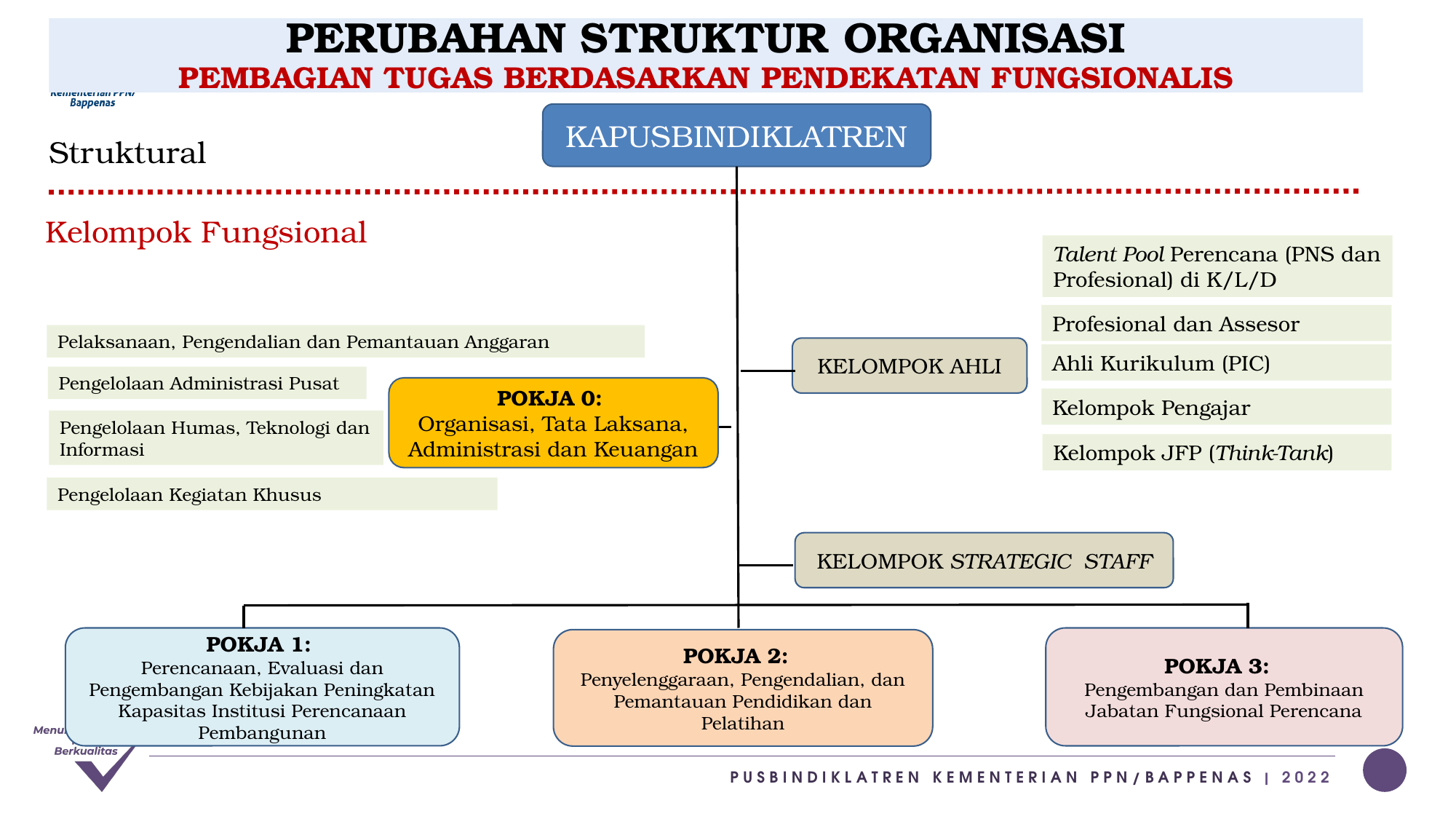

# PERUBAHAN STRUKTUR ORGANISASI PEMBAGIAN TUGAS BERDASARKAN PENDEKATAN FUNGSIONALIS
KAPUSBINDIKLATREN
Struktural
Kelompok Fungsional
Talent Pool Perencana (PNS dan Profesional) di K/L/D
Profesional dan Assesor
Pelaksanaan, Pengendalian dan Pemantauan Anggaran
KELOMPOK AHLI
Ahli Kurikulum (PIC)
Pengelolaan Administrasi Pusat
POKJA 0:
Organisasi, Tata Laksana, Administrasi dan Keuangan
Kelompok Pengajar
Pengelolaan Humas, Teknologi dan Informasi
Kelompok JFP (Think-Tank)
Pengelolaan Kegiatan Khusus
KELOMPOK STRATEGIC  STAFF
POKJA 1:
Perencanaan, Evaluasi dan Pengembangan Kebijakan Peningkatan Kapasitas Institusi Perencanaan Pembangunan
POKJA 3:
Pengembangan dan Pembinaan Jabatan Fungsional Perencana
POKJA 2:
Penyelenggaraan, Pengendalian, dan Pemantauan Pendidikan dan Pelatihan